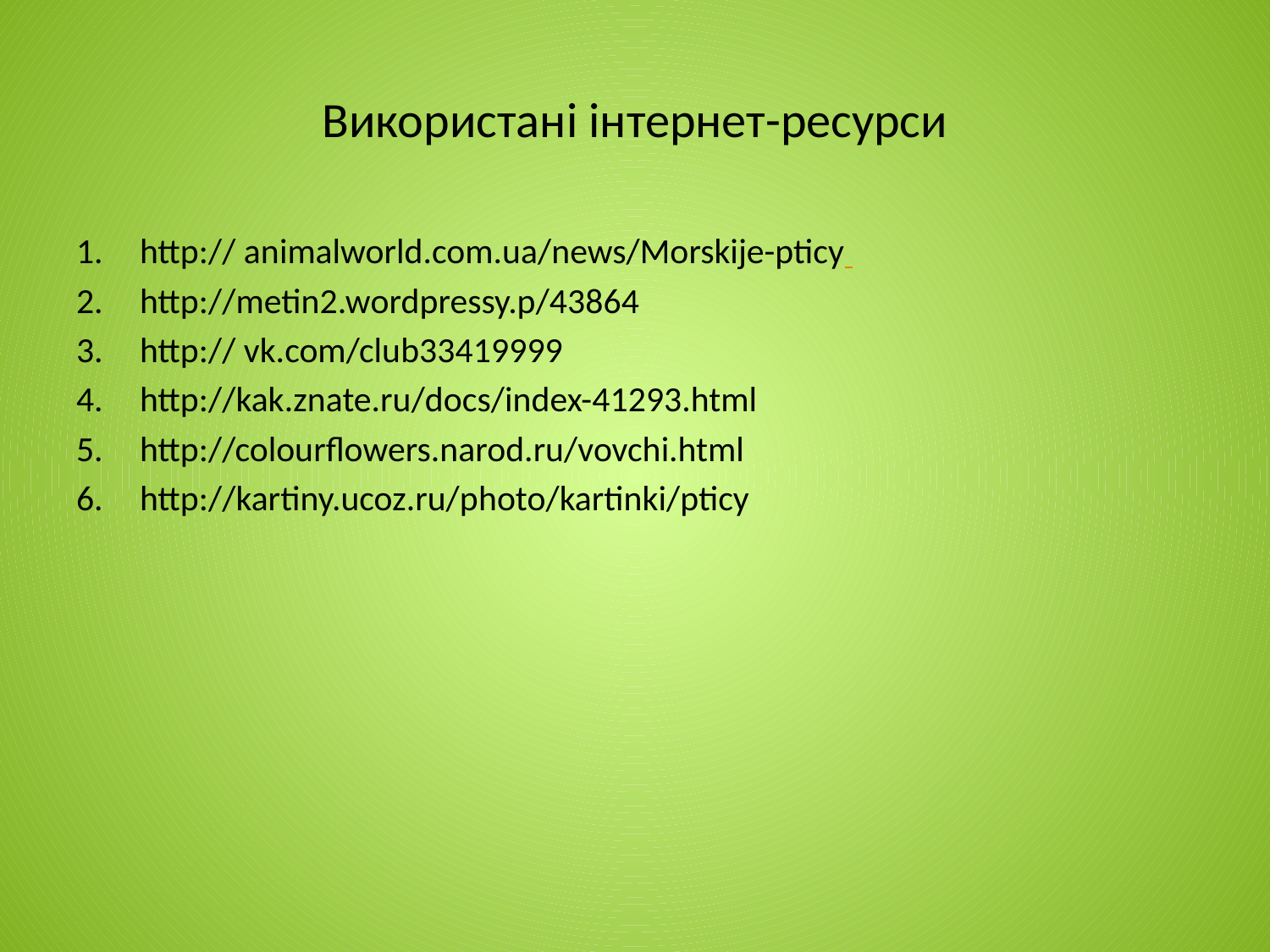

# Використані інтернет-ресурси
http:// animalworld.com.ua/news/Morskije-pticy
http://metin2.wordpressy.p/43864
http:// vk.com/club33419999
http://kak.znate.ru/docs/index-41293.html
http://colourflowers.narod.ru/vovchi.html
http://kartiny.ucoz.ru/photo/kartinki/pticy